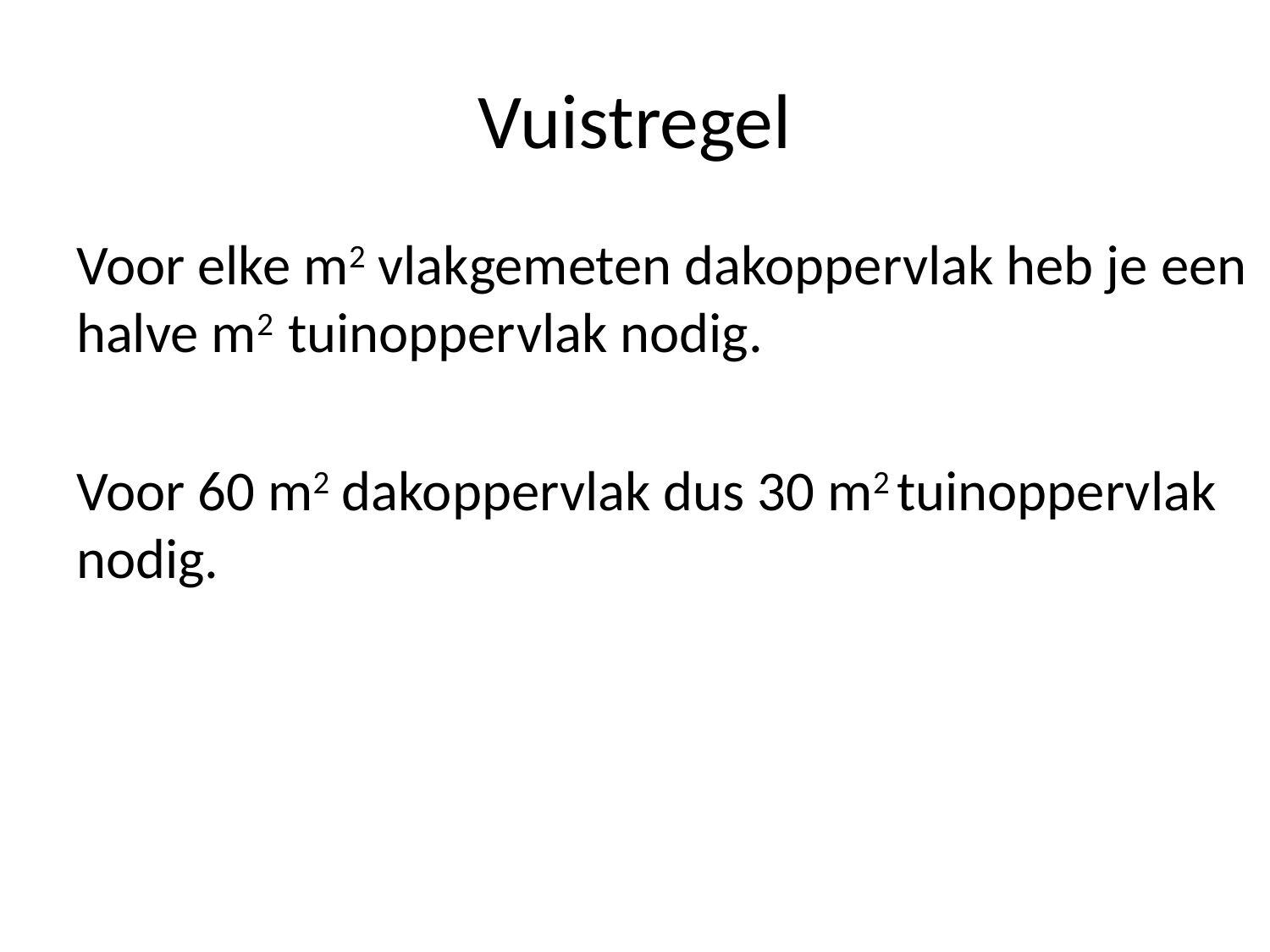

# Vuistregel
Voor elke m2 vlakgemeten dakoppervlak heb je een halve m2  tuinoppervlak nodig.

Voor 60 m2 dakoppervlak dus 30 m2 tuinoppervlak nodig.